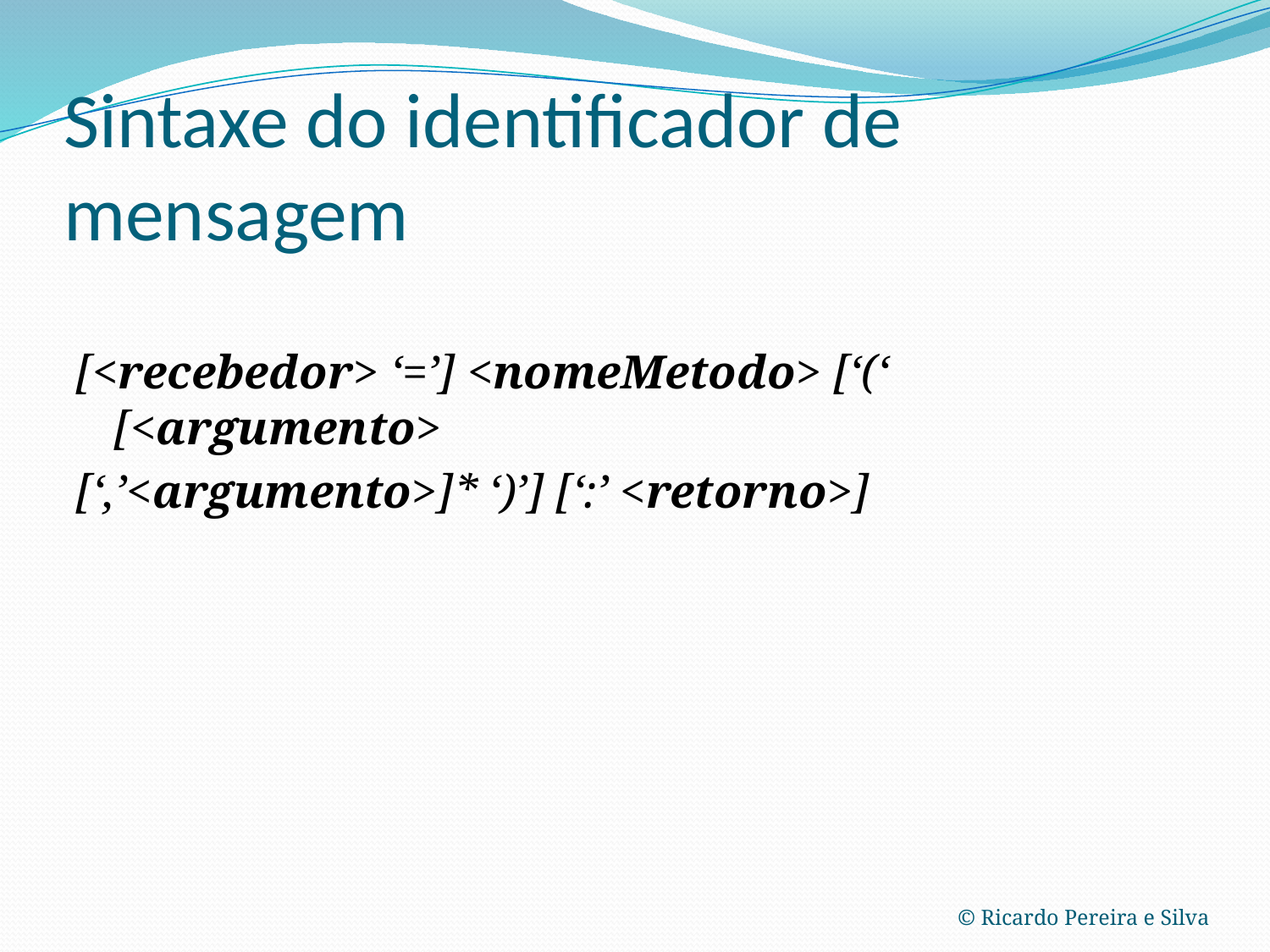

# Sintaxe do identificador de mensagem
[<recebedor> ‘=’] <nomeMetodo> [‘(‘ [<argumento>
[‘,’<argumento>]* ‘)’] [‘:’ <retorno>]
© Ricardo Pereira e Silva